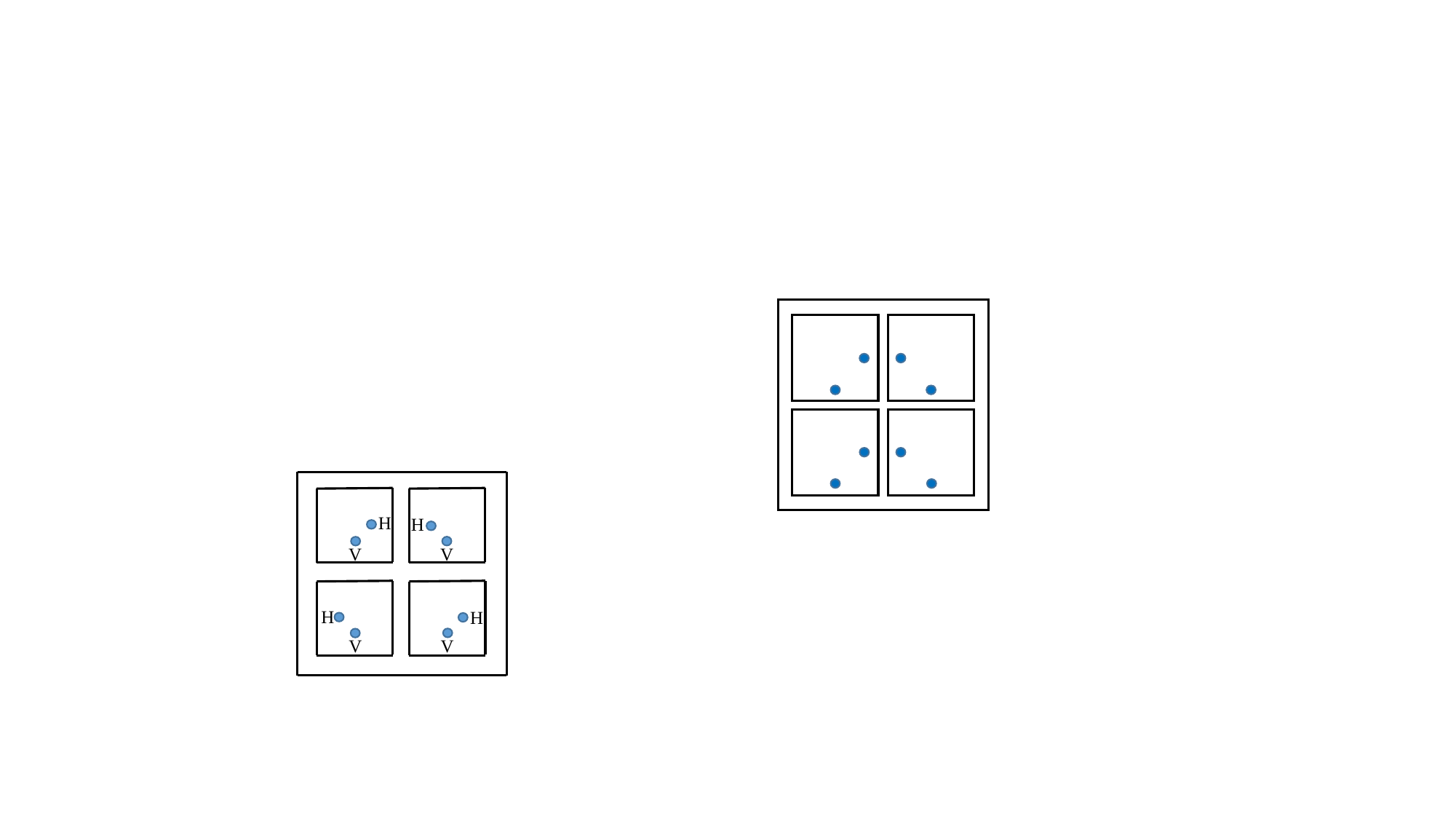

H

V
V
H

V
V

H

H